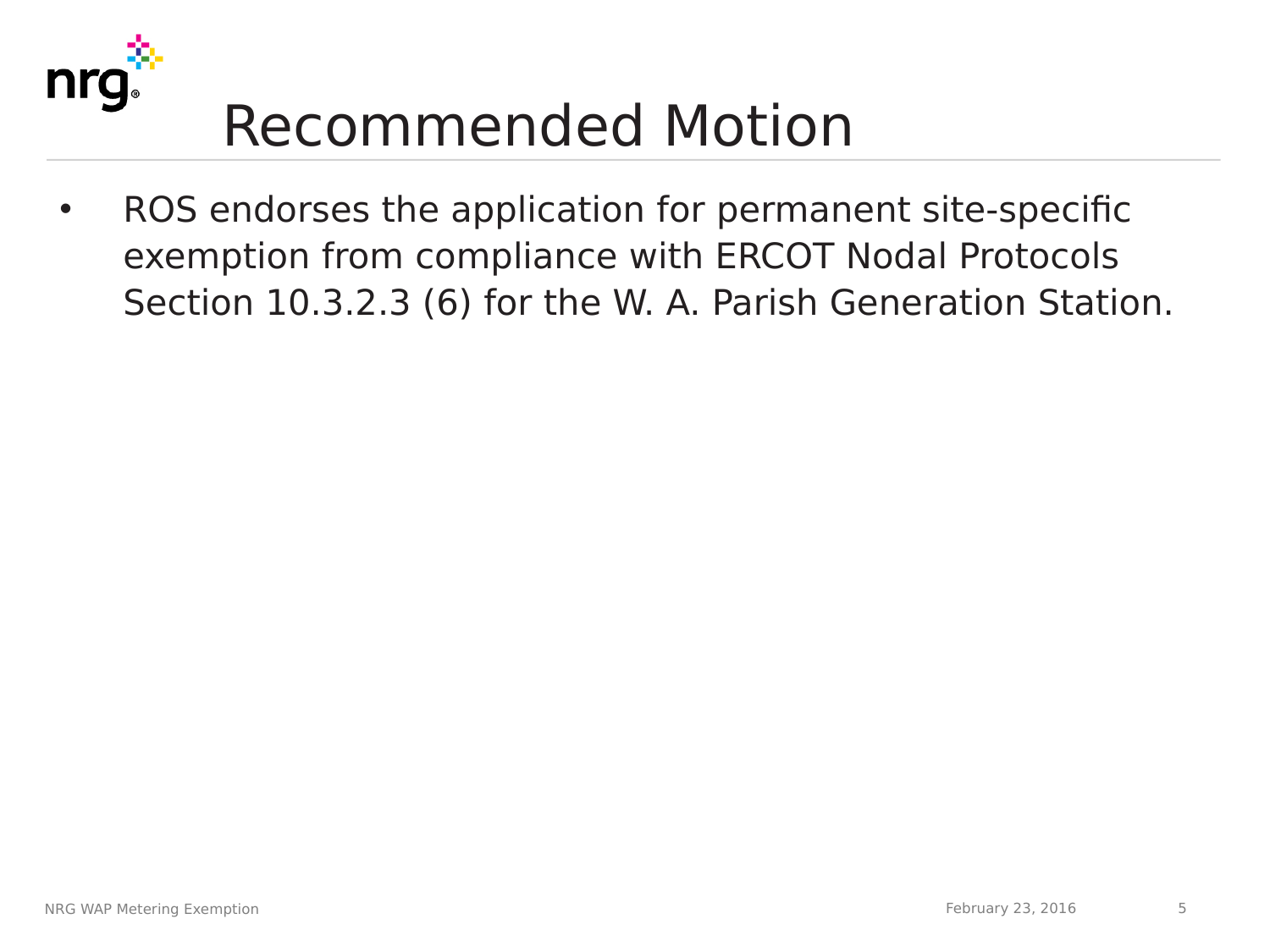

# Recommended Motion
ROS endorses the application for permanent site-specific exemption from compliance with ERCOT Nodal Protocols Section 10.3.2.3 (6) for the W. A. Parish Generation Station.
February 23, 2016
5
NRG WAP Metering Exemption